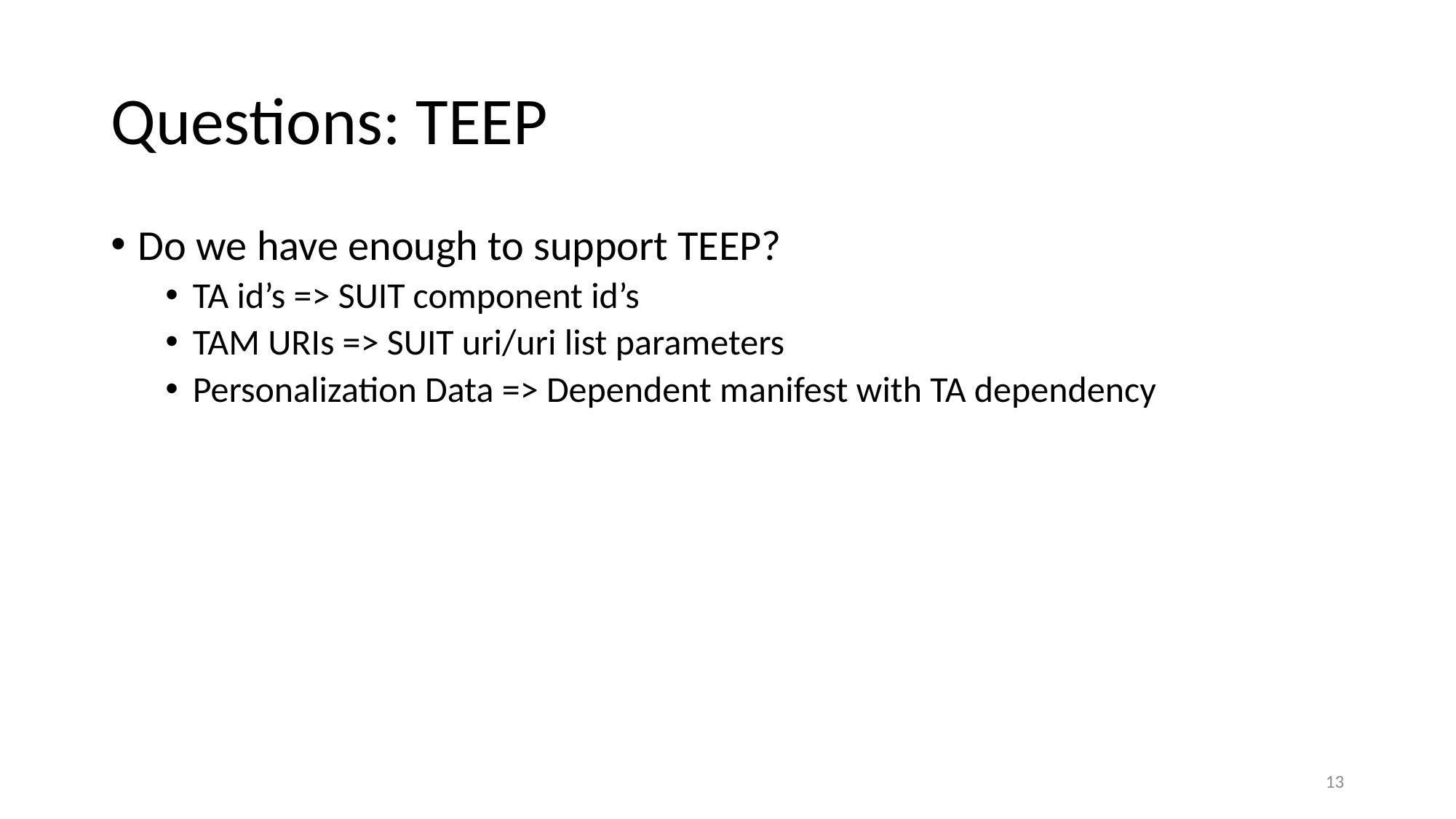

# Questions: TEEP
Do we have enough to support TEEP?
TA id’s => SUIT component id’s
TAM URIs => SUIT uri/uri list parameters
Personalization Data => Dependent manifest with TA dependency
13